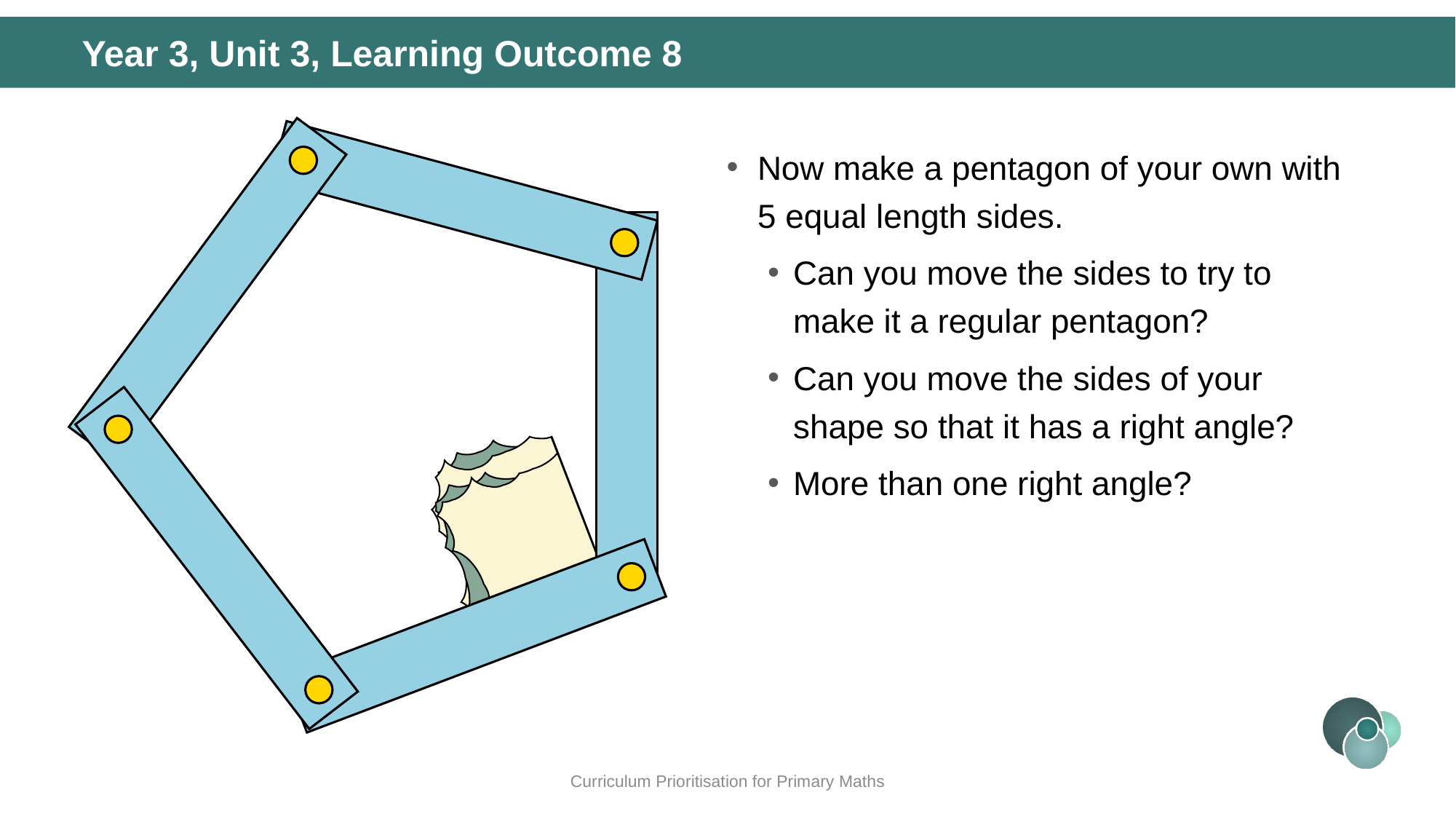

Year 3, Unit 3, Learning Outcome 8

Now make a pentagon of your own with 5 equal length sides.
Can you move the sides to try to make it a regular pentagon?
Can you move the sides of your shape so that it has a right angle?
More than one right angle?

Curriculum Prioritisation for Primary Maths